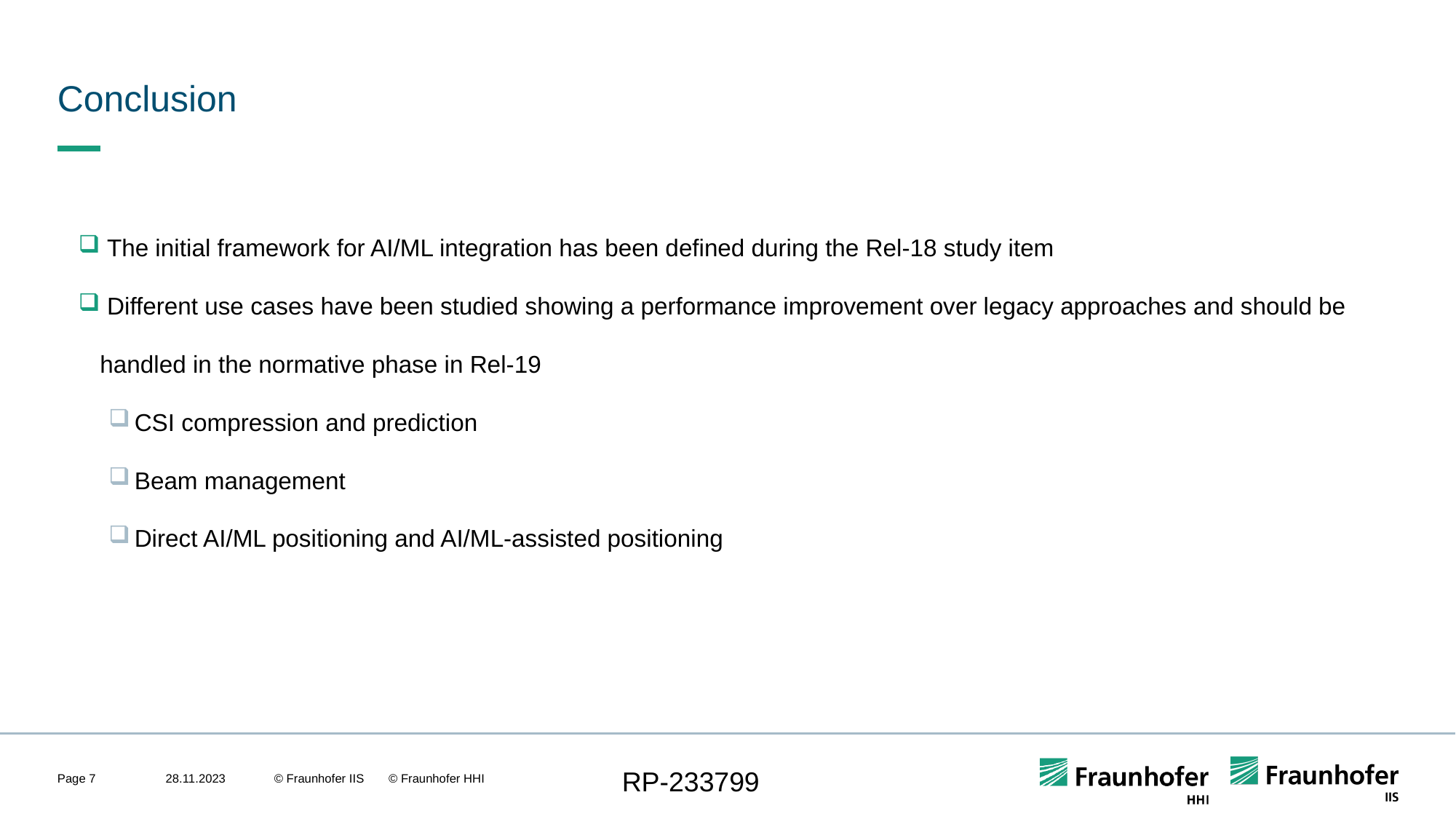

# Conclusion
 The initial framework for AI/ML integration has been defined during the Rel-18 study item
 Different use cases have been studied showing a performance improvement over legacy approaches and should be handled in the normative phase in Rel-19
CSI compression and prediction
Beam management
Direct AI/ML positioning and AI/ML-assisted positioning

RP-233799
Page 7
28.11.2023
© Fraunhofer IIS